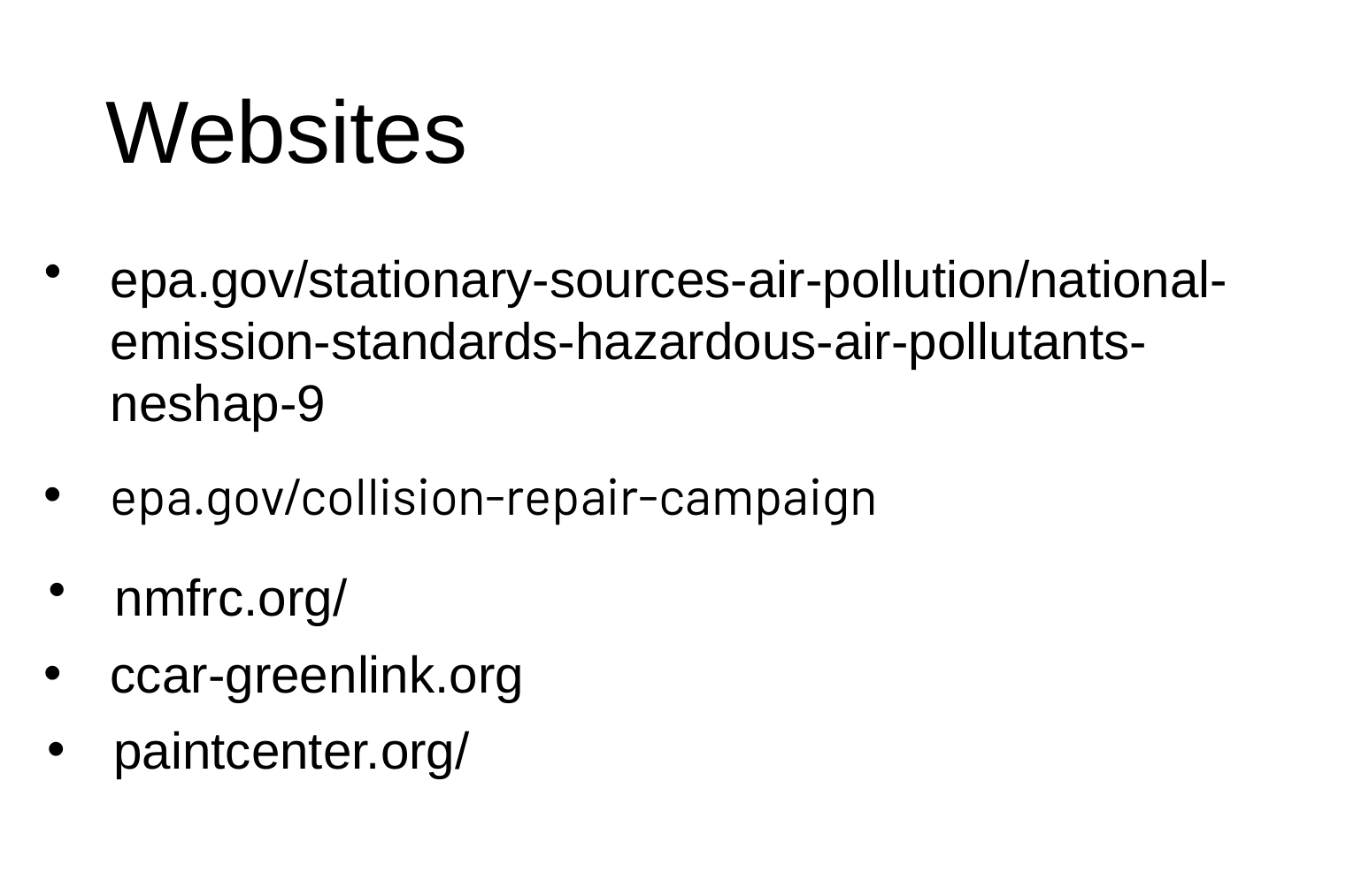

# Websites
epa.gov/stationary-sources-air-pollution/national-emission-standards-hazardous-air-pollutants-neshap-9
epa.gov/collision-repair-campaign
nmfrc.org/
ccar-greenlink.org
paintcenter.org/